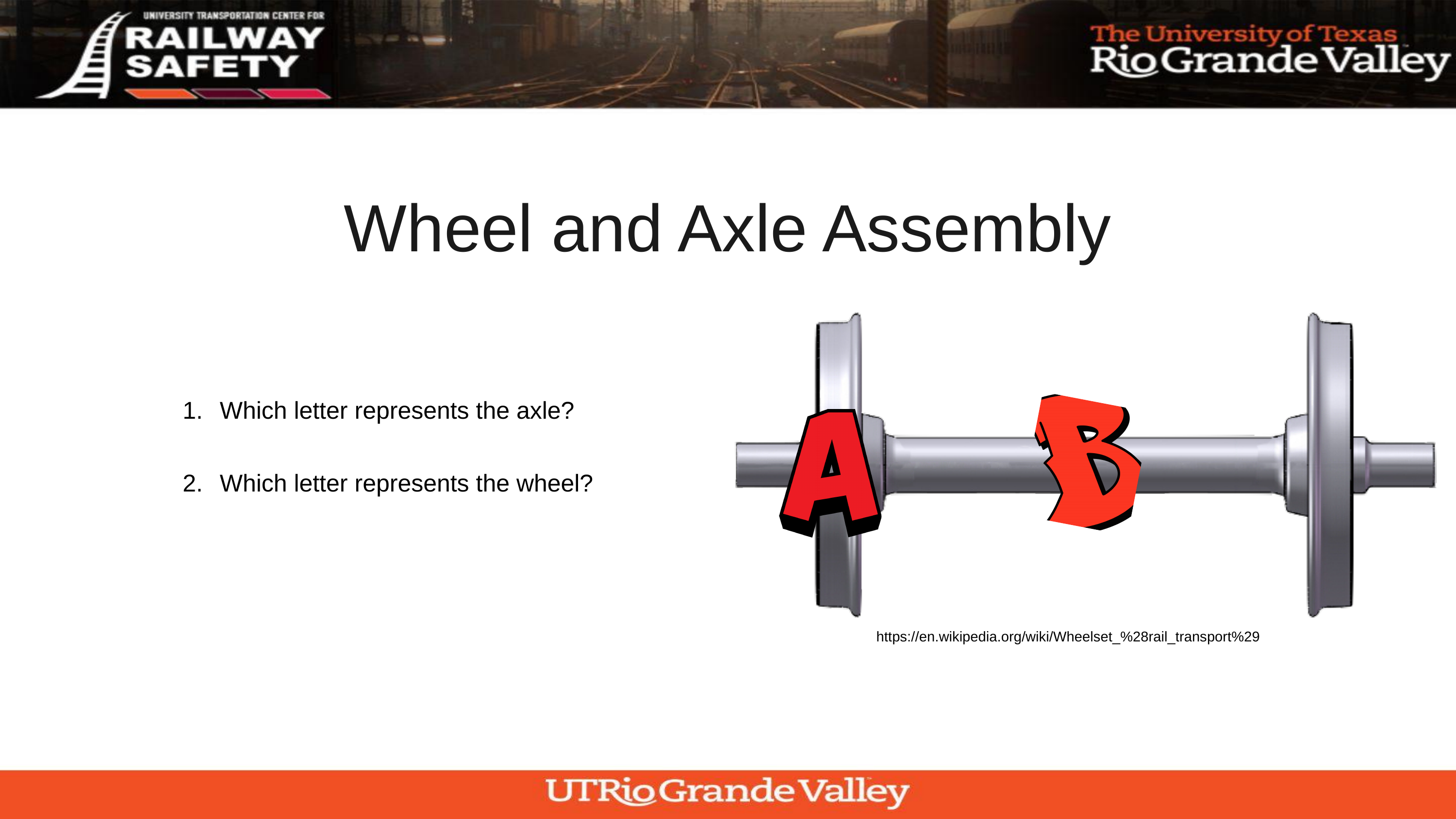

Wheel and Axle Assembly

Which letter represents the axle?
Which letter represents the wheel?

https://en.wikipedia.org/wiki/Wheelset_%28rail_transport%29